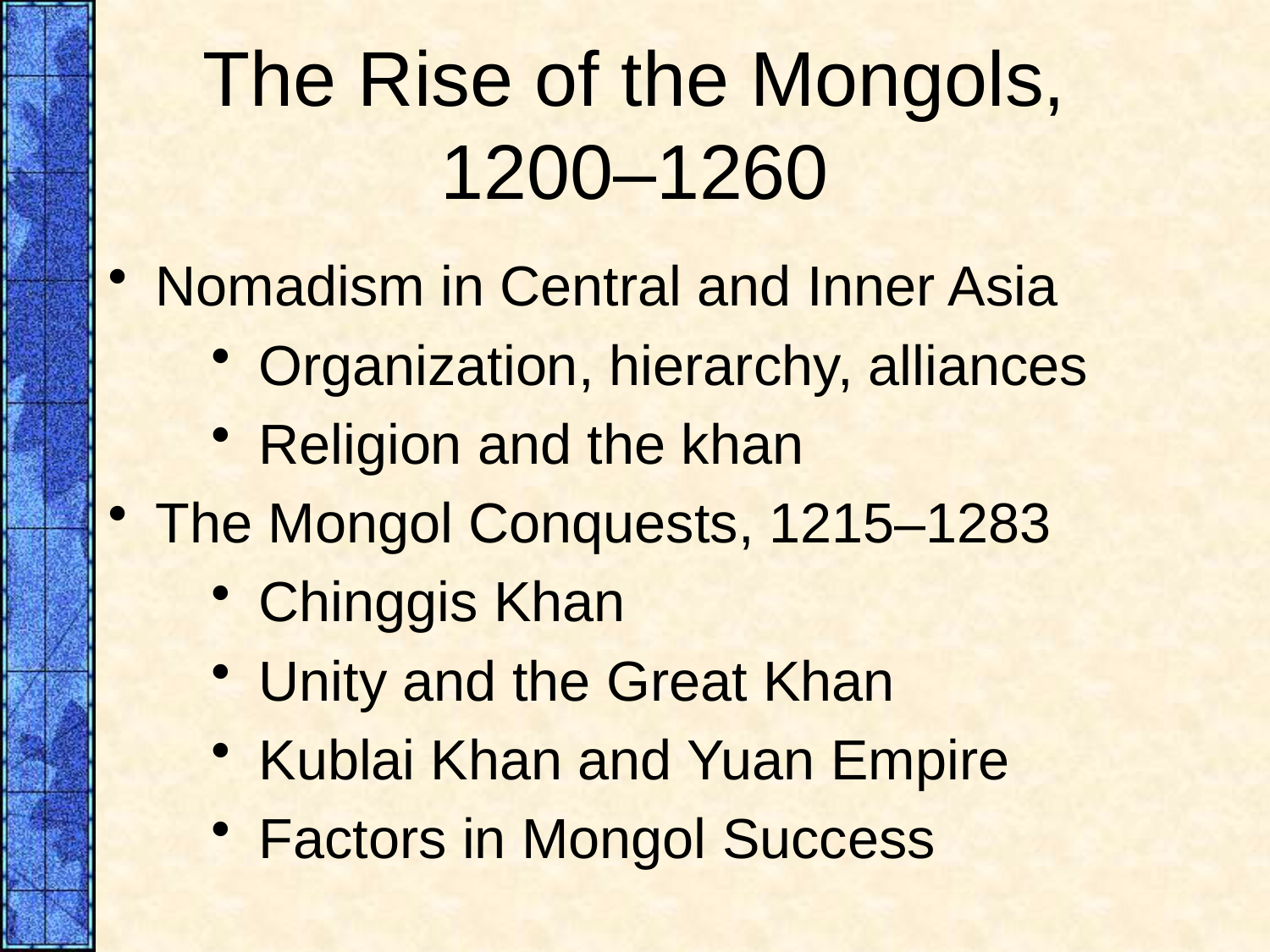

# The Rise of the Mongols, 1200–1260
Nomadism in Central and Inner Asia
Organization, hierarchy, alliances
Religion and the khan
The Mongol Conquests, 1215–1283
Chinggis Khan
Unity and the Great Khan
Kublai Khan and Yuan Empire
Factors in Mongol Success